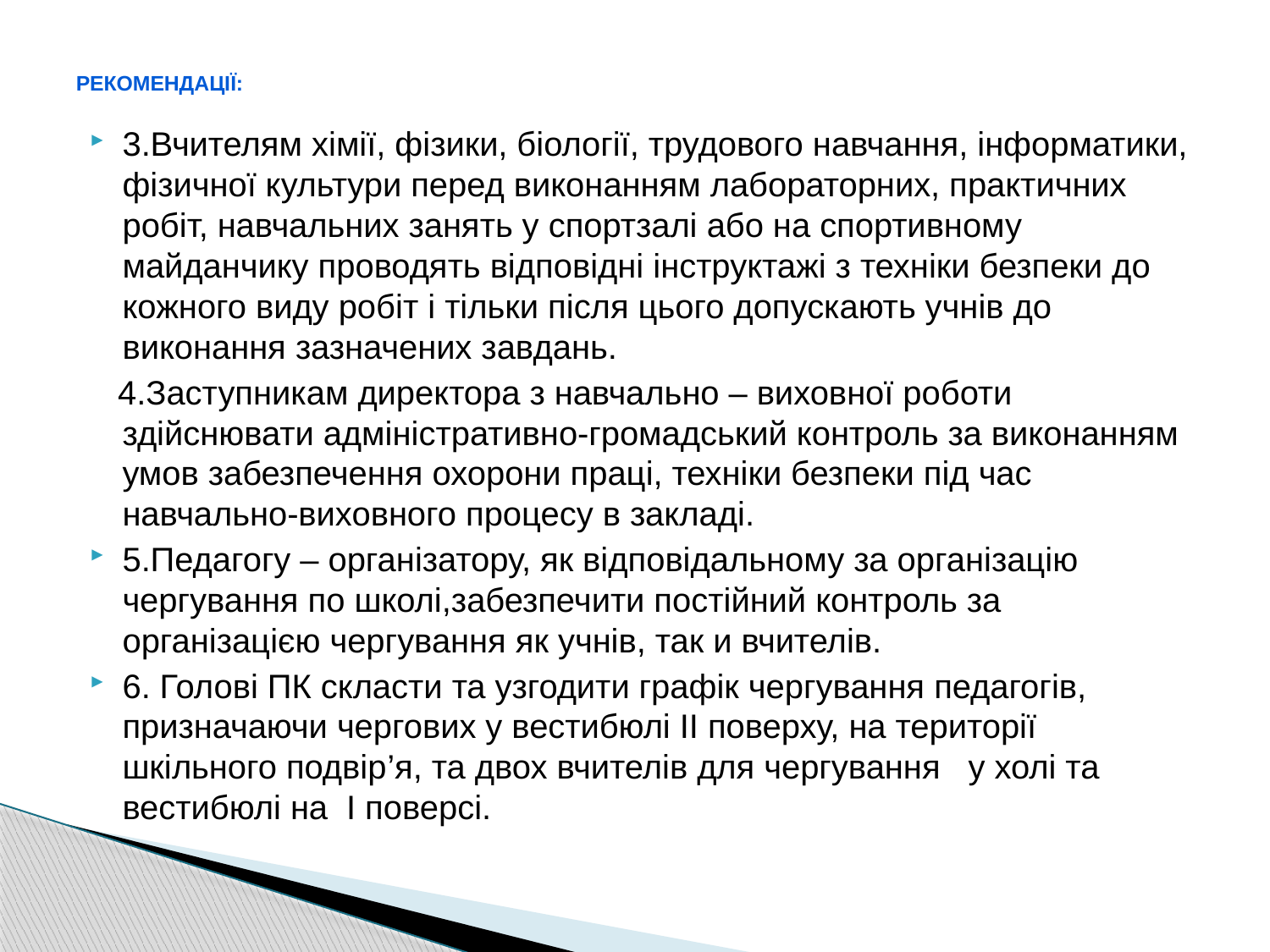

# Рекомендації:
3.Вчителям хімії, фізики, біології, трудового навчання, інформатики, фізичної культури перед виконанням лабораторних, практичних робіт, навчальних занять у спортзалі або на спортивному майданчику проводять відповідні інструктажі з техніки безпеки до кожного виду робіт і тільки після цього допускають учнів до виконання зазначених завдань.
   4.Заступникам директора з навчально – виховної роботи здійснювати адміністративно-громадський контроль за виконанням умов забезпечення охорони праці, техніки безпеки під час навчально-виховного процесу в закладі.
5.Педагогу – організатору, як відповідальному за організацію чергування по школі,забезпечити постійний контроль за організацією чергування як учнів, так и вчителів.
6. Голові ПК скласти та узгодити графік чергування педагогів, призначаючи чергових у вестибюлі ІІ поверху, на території шкільного подвір’я, та двох вчителів для чергування   у холі та вестибюлі на  І поверсі.